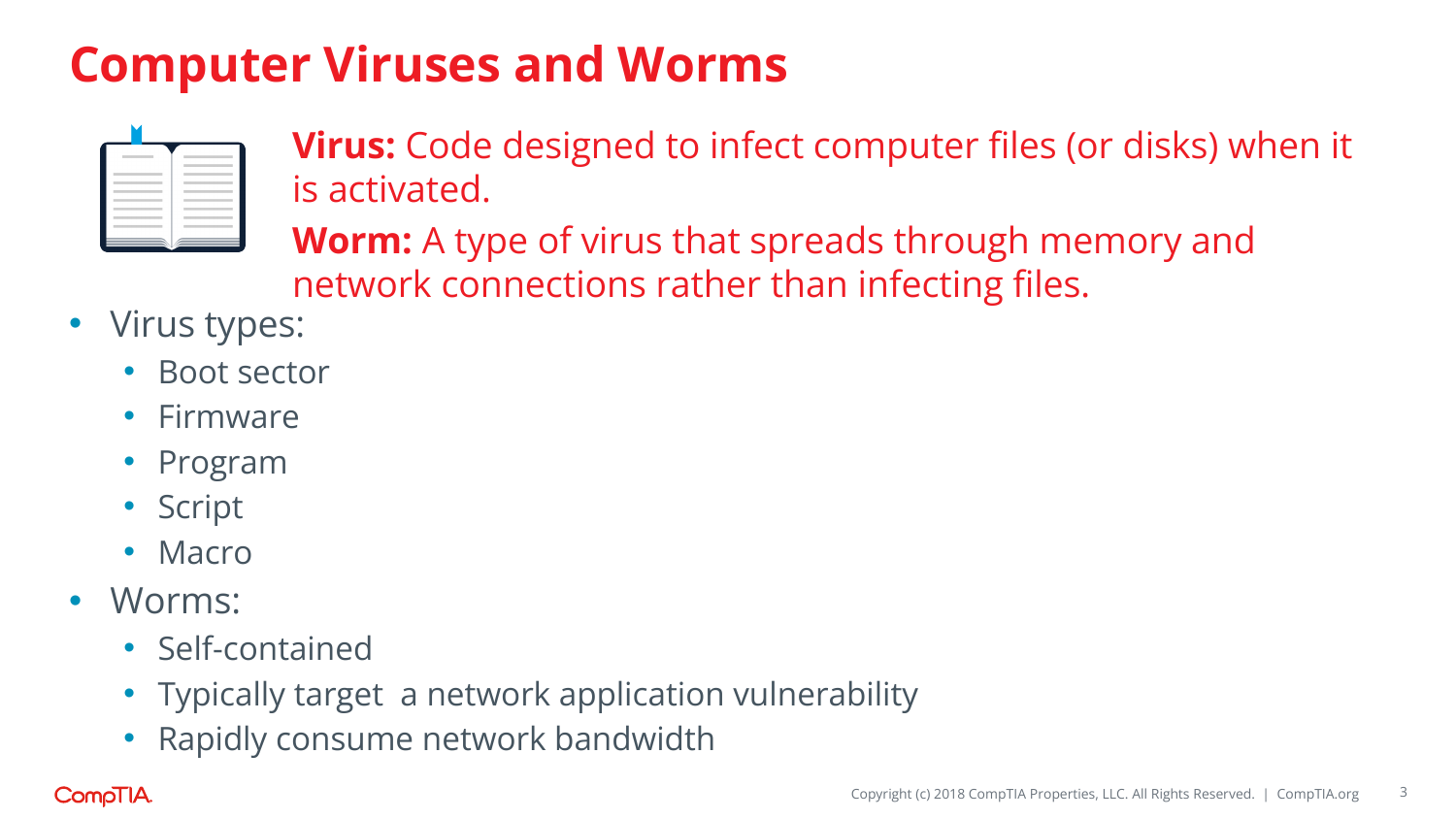

# Computer Viruses and Worms
Virus: Code designed to infect computer files (or disks) when it is activated.
Worm: A type of virus that spreads through memory and network connections rather than infecting files.
Virus types:
Boot sector
Firmware
Program
Script
Macro
Worms:
Self-contained
Typically target  a network application vulnerability
Rapidly consume network bandwidth
3